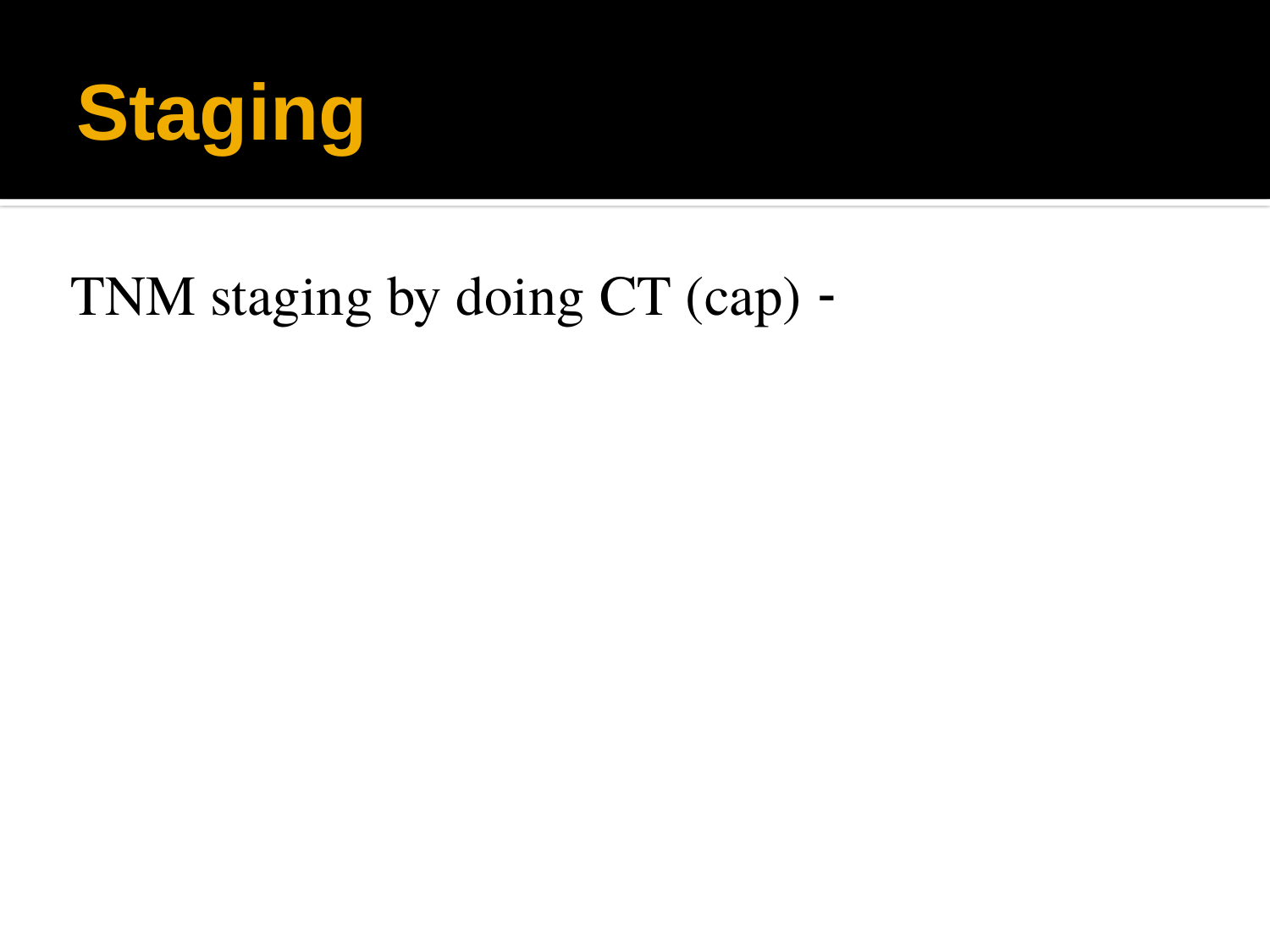

# Staging
- TNM staging by doing CT (cap)